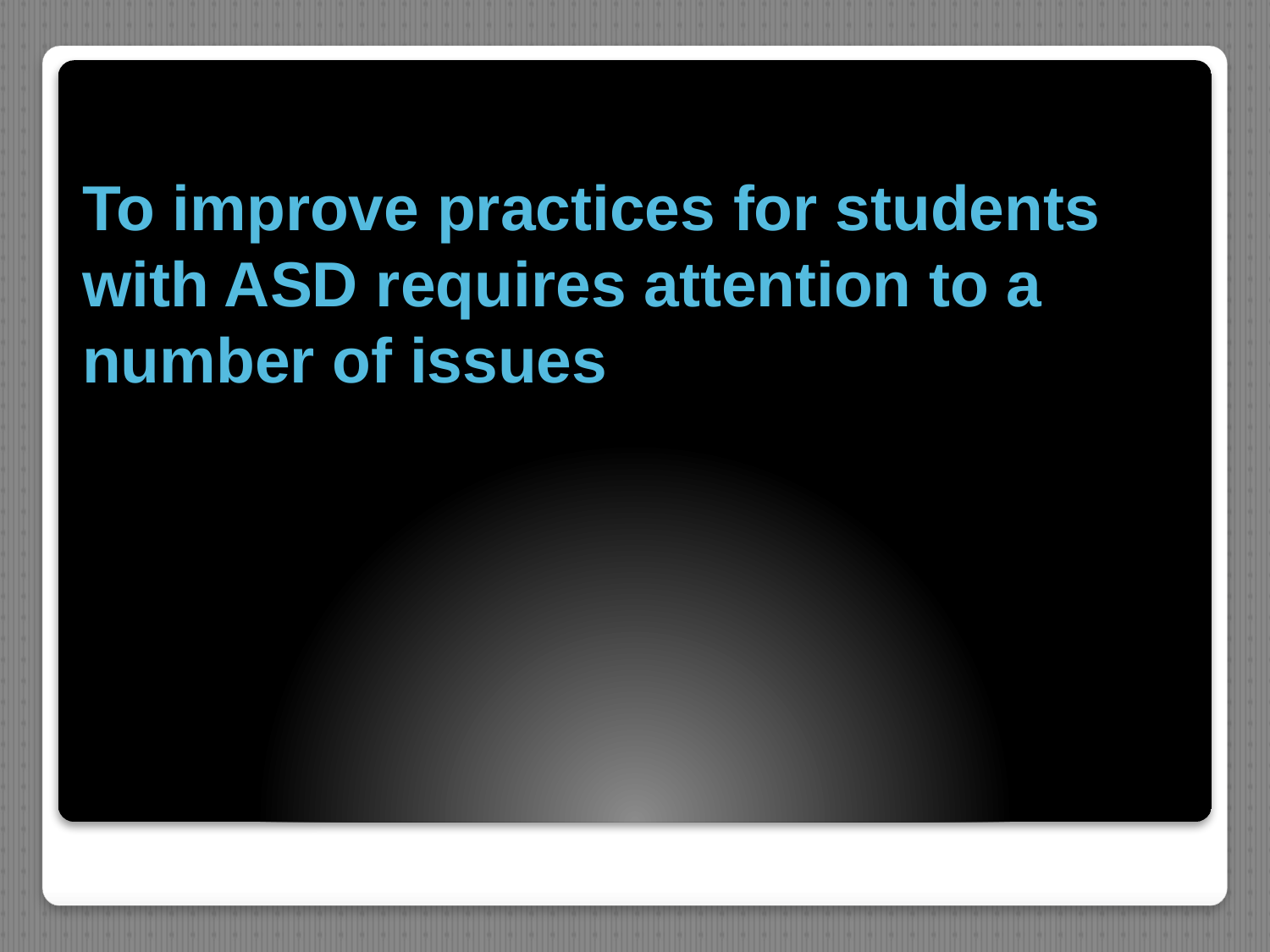

# To improve practices for students with ASD requires attention to a number of issues